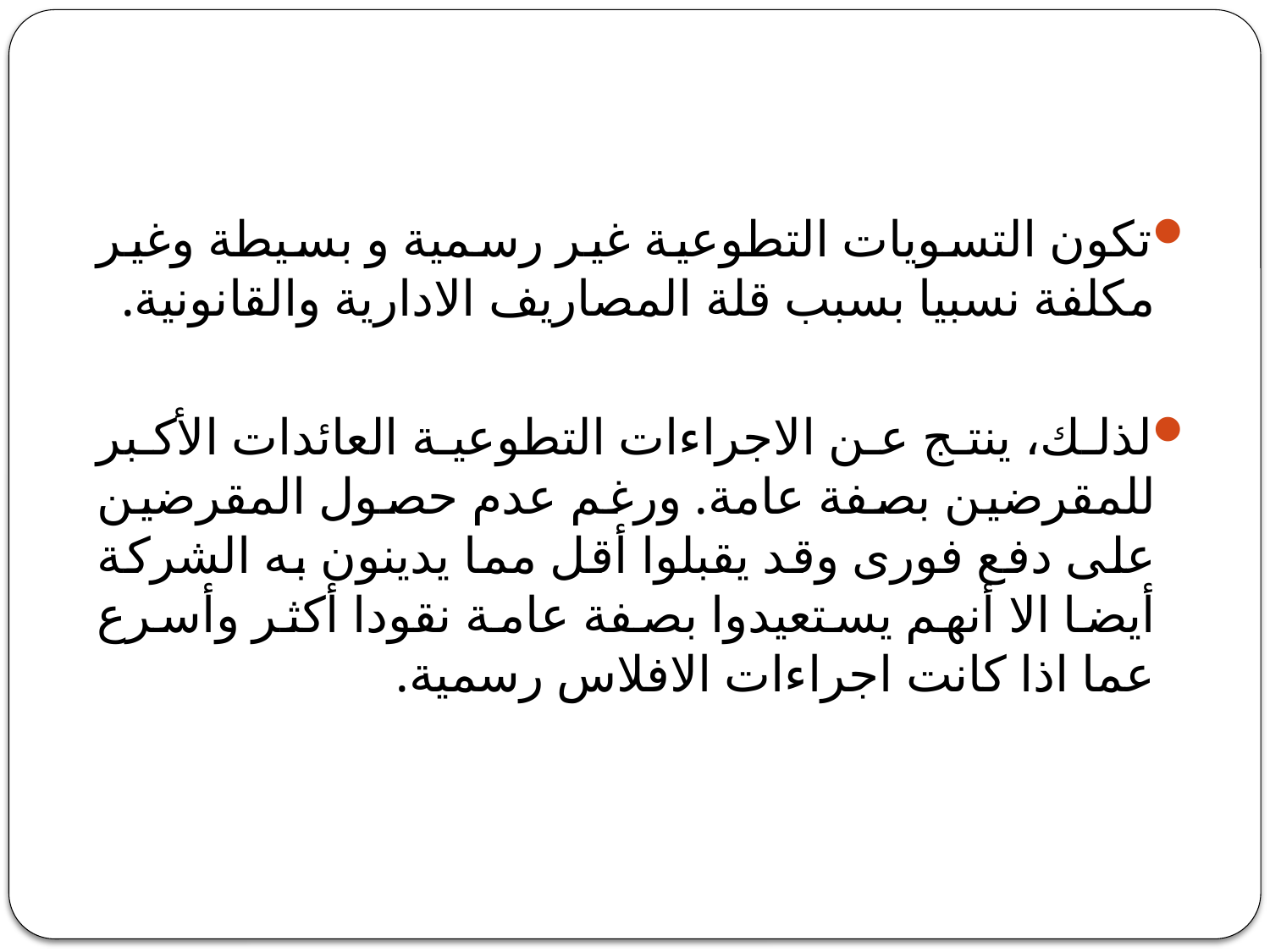

#
تكون التسويات التطوعية غير رسمية و بسيطة وغير مكلفة نسبيا بسبب قلة المصاريف الادارية والقانونية.

لذلك، ينتج عن الاجراءات التطوعية العائدات الأكبر للمقرضين بصفة عامة. ورغم عدم حصول المقرضين على دفع فورى وقد يقبلوا أقل مما يدينون به الشركة أيضا الا أنهم يستعيدوا بصفة عامة نقودا أكثر وأسرع عما اذا كانت اجراءات الافلاس رسمية.